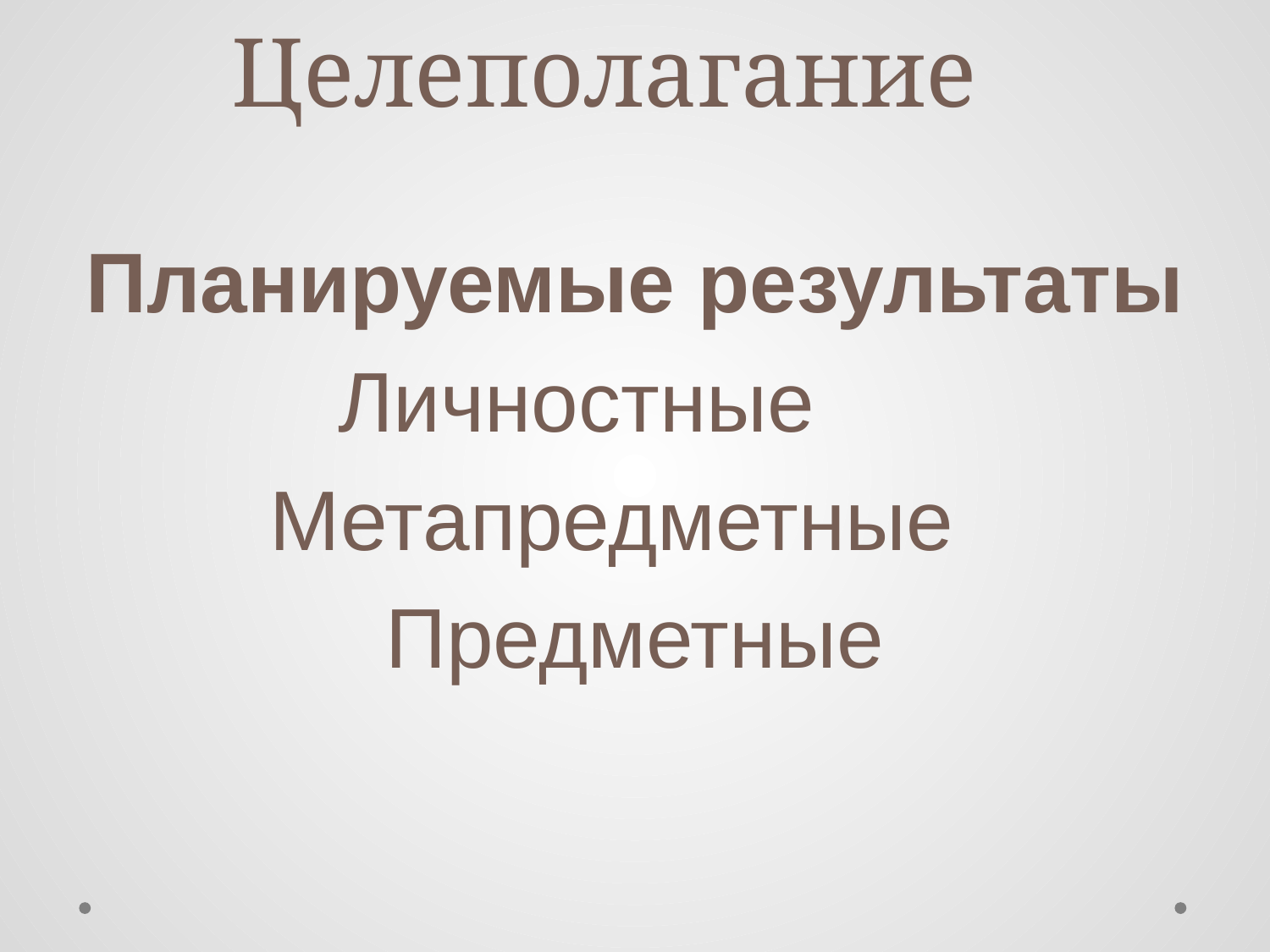

# Целеполагание
Планируемые результаты
Личностные
Метапредметные
Предметные